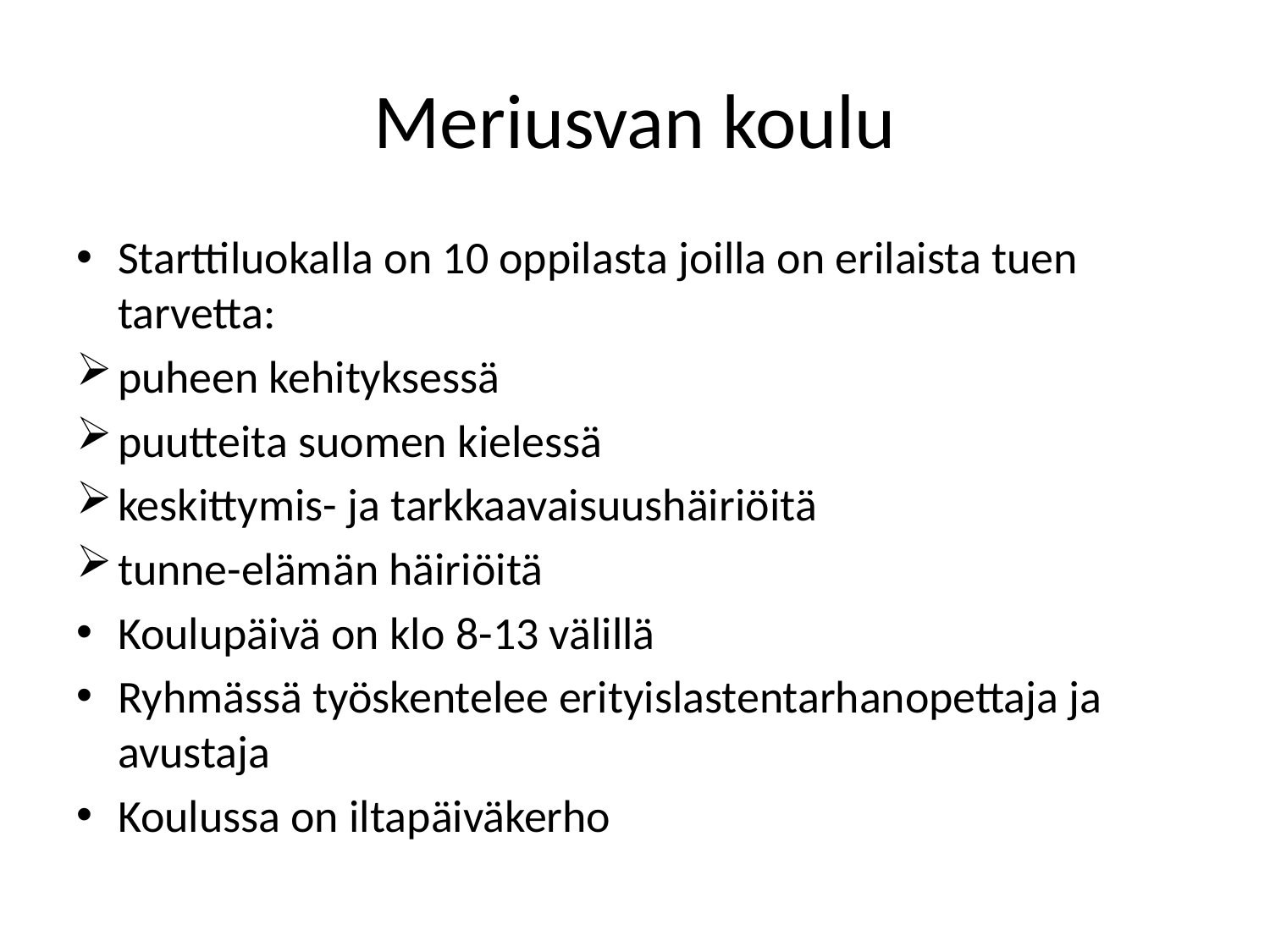

# Meriusvan koulu
Starttiluokalla on 10 oppilasta joilla on erilaista tuen tarvetta:
puheen kehityksessä
puutteita suomen kielessä
keskittymis- ja tarkkaavaisuushäiriöitä
tunne-elämän häiriöitä
Koulupäivä on klo 8-13 välillä
Ryhmässä työskentelee erityislastentarhanopettaja ja avustaja
Koulussa on iltapäiväkerho